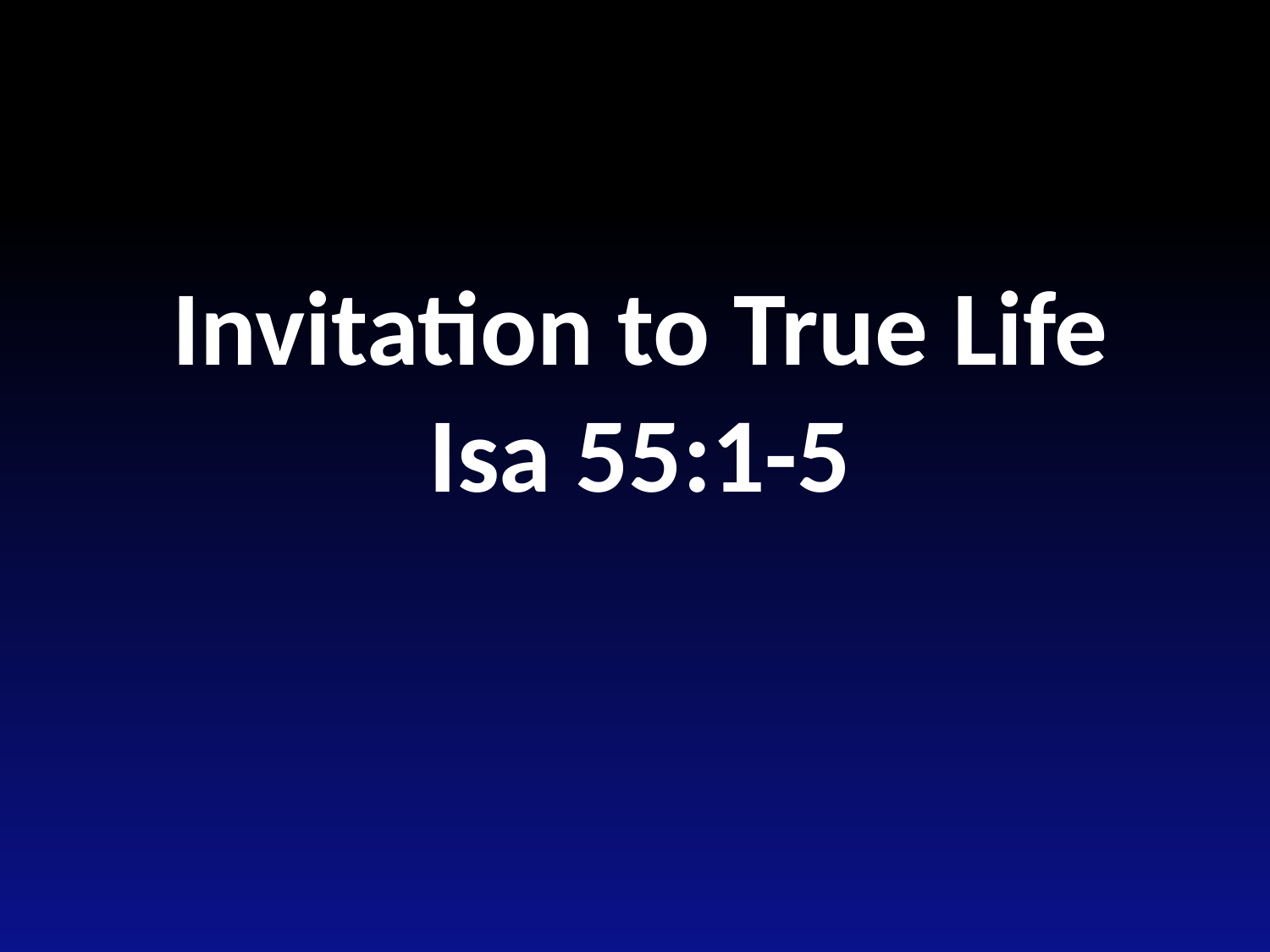

# Invitation to True Life Isa 55:1-5